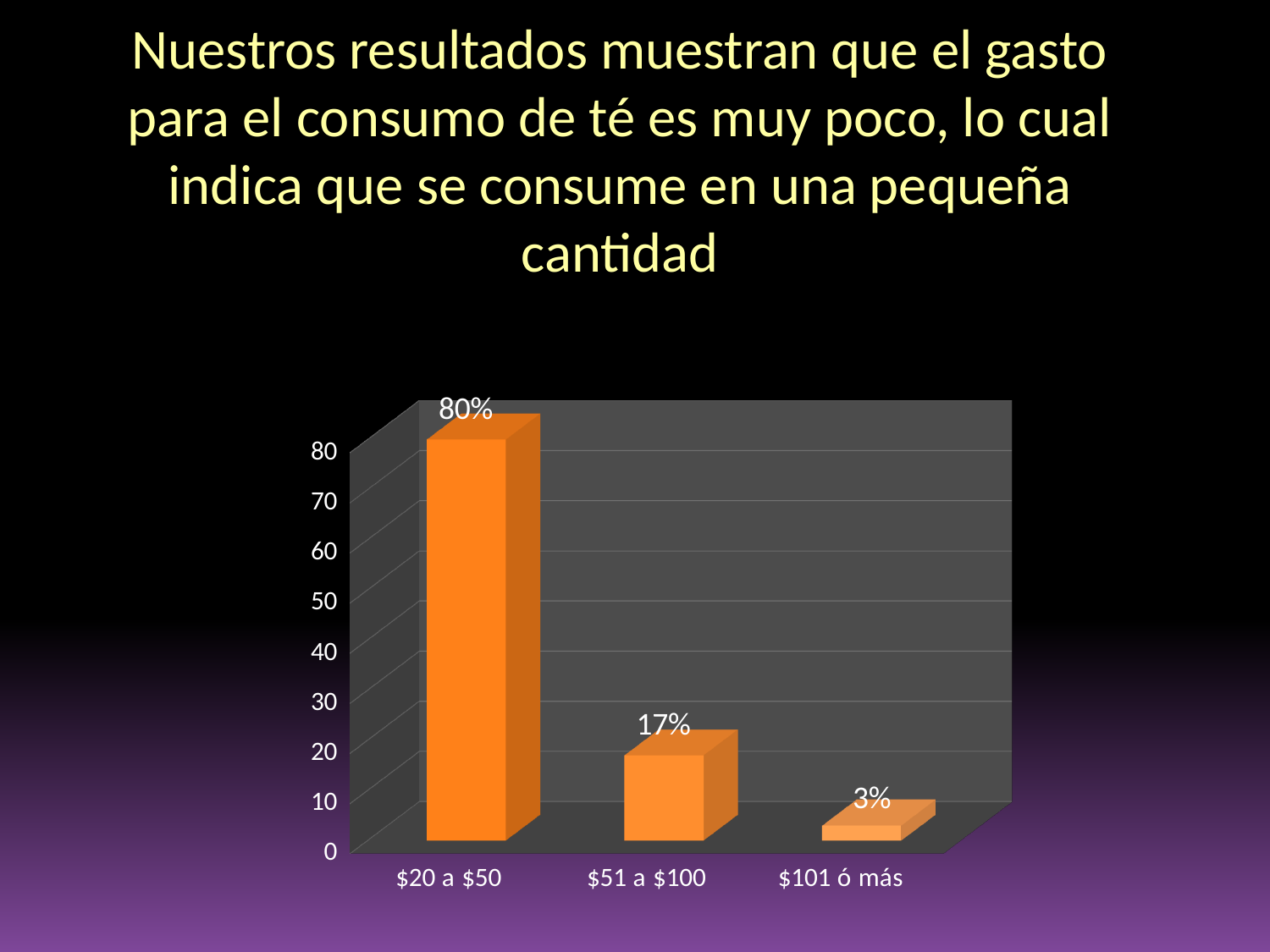

Nuestros resultados muestran que el gasto para el consumo de té es muy poco, lo cual indica que se consume en una pequeña cantidad

[unsupported chart]